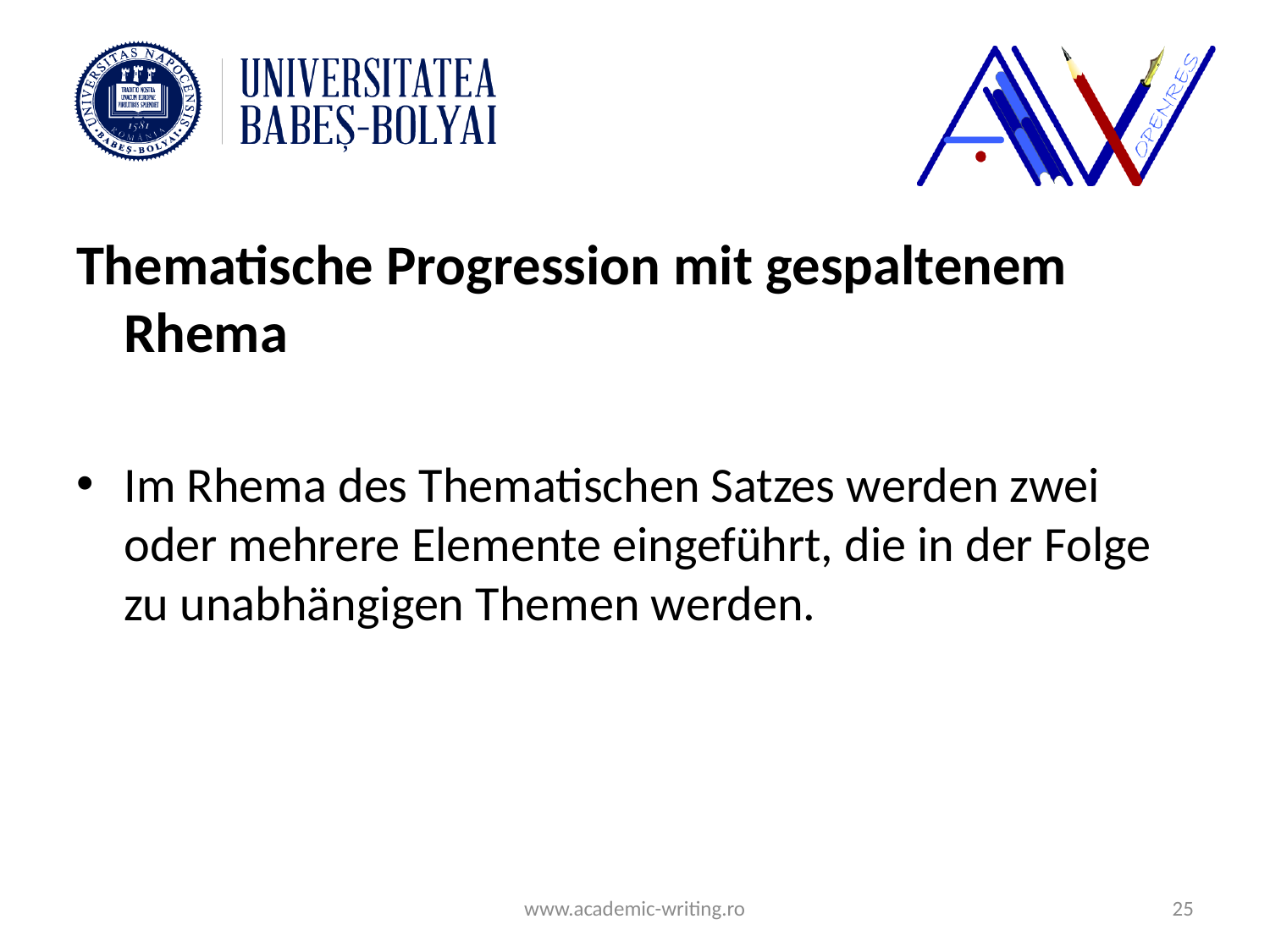

#
Thematische Progression mit gespaltenem Rhema

Im Rhema des Thematischen Satzes werden zwei oder mehrere Elemente eingeführt, die in der Folge zu unabhängigen Themen werden.

www.academic-writing.ro
25